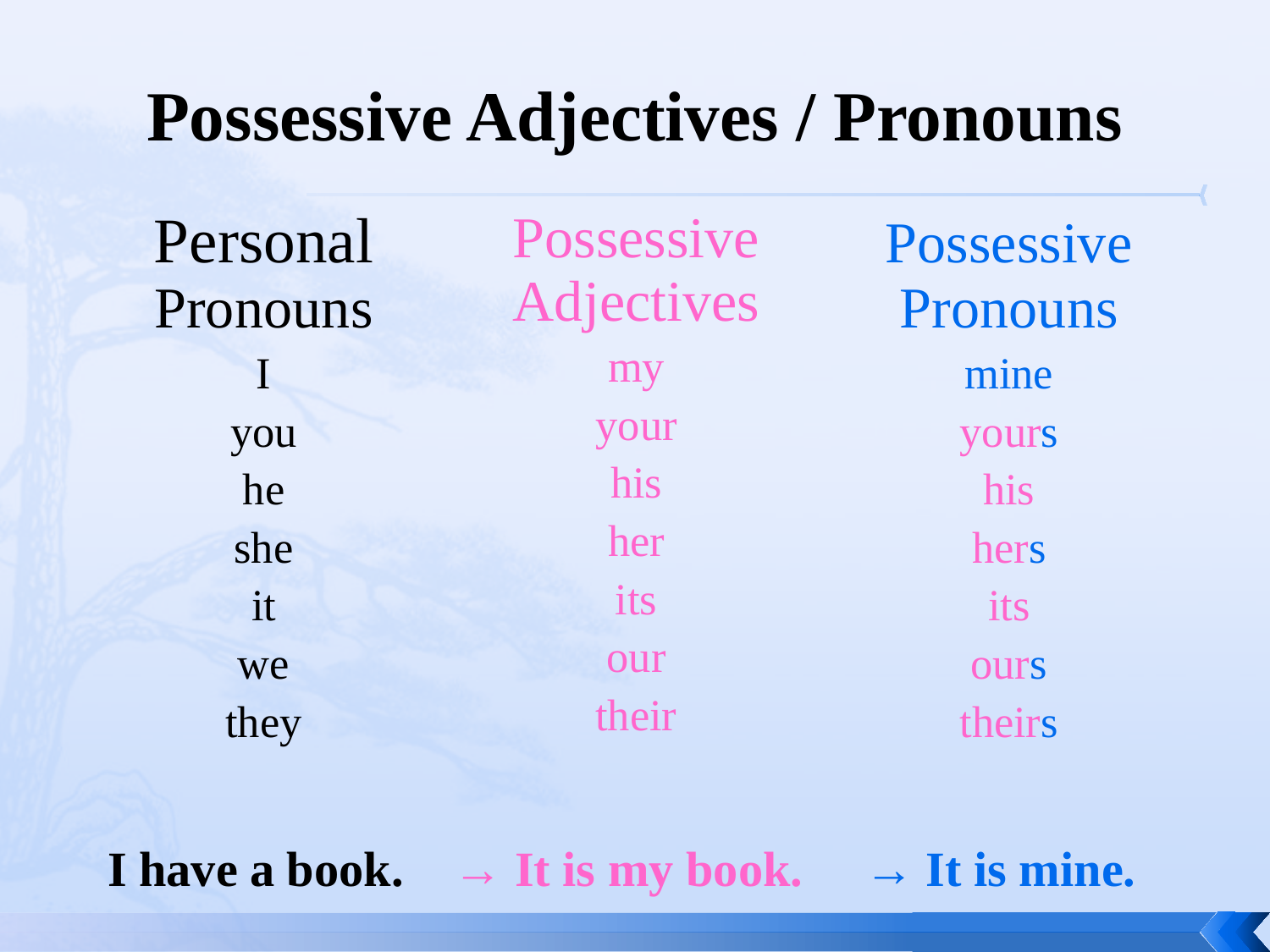

# Possessive Adjectives / Pronouns
Personal Pronouns
I
you
he
she
it
we
they

Possessive Adjectives
my
your
his
her
its
our
their

Possessive Pronouns
mine
yours
his
hers
its
ours
theirs
| I have a book. → It is my book. → It is mine. |
| --- |